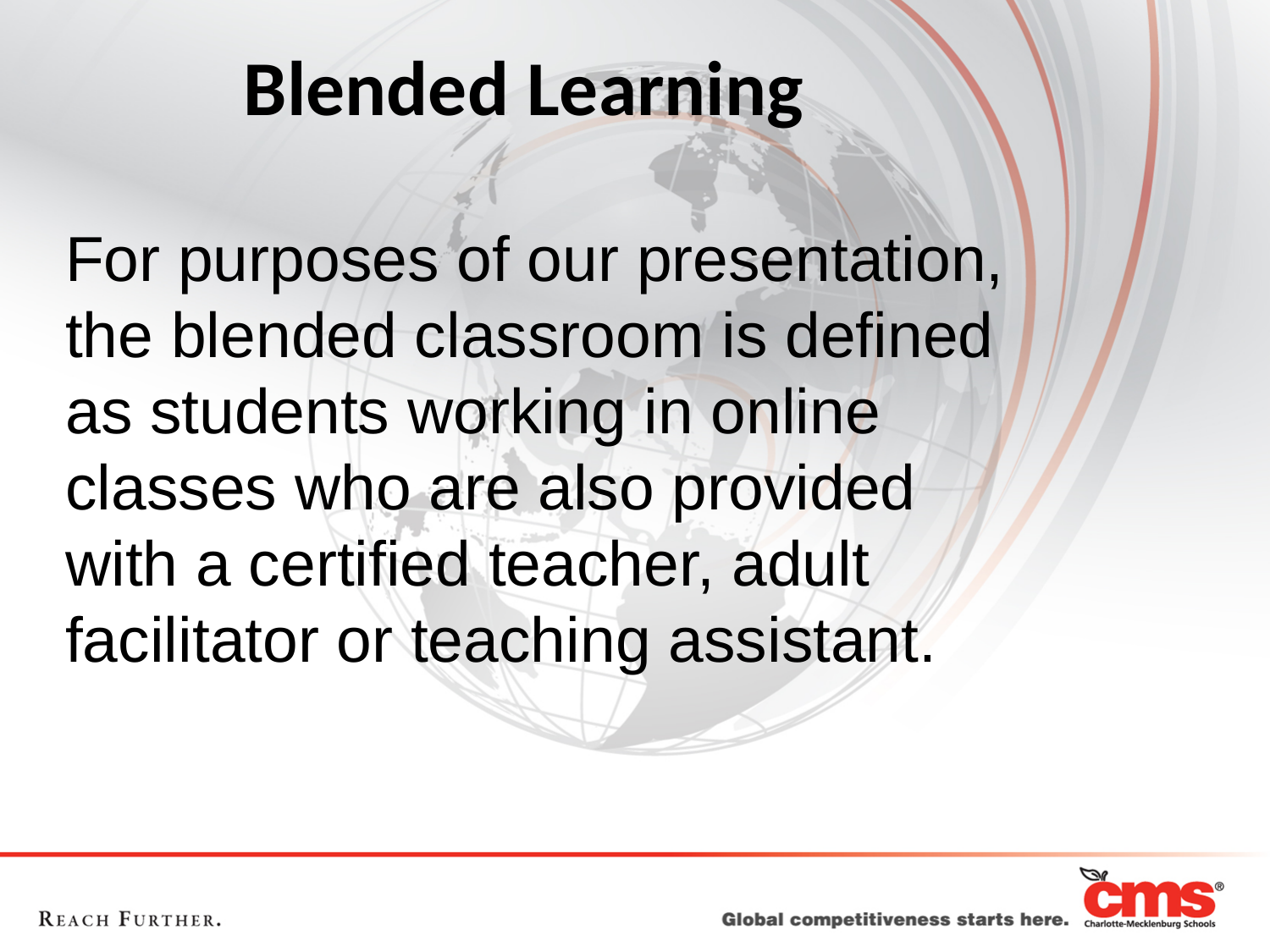

# Blended Learning
For purposes of our presentation, the blended classroom is defined as students working in online classes who are also provided with a certified teacher, adult facilitator or teaching assistant.